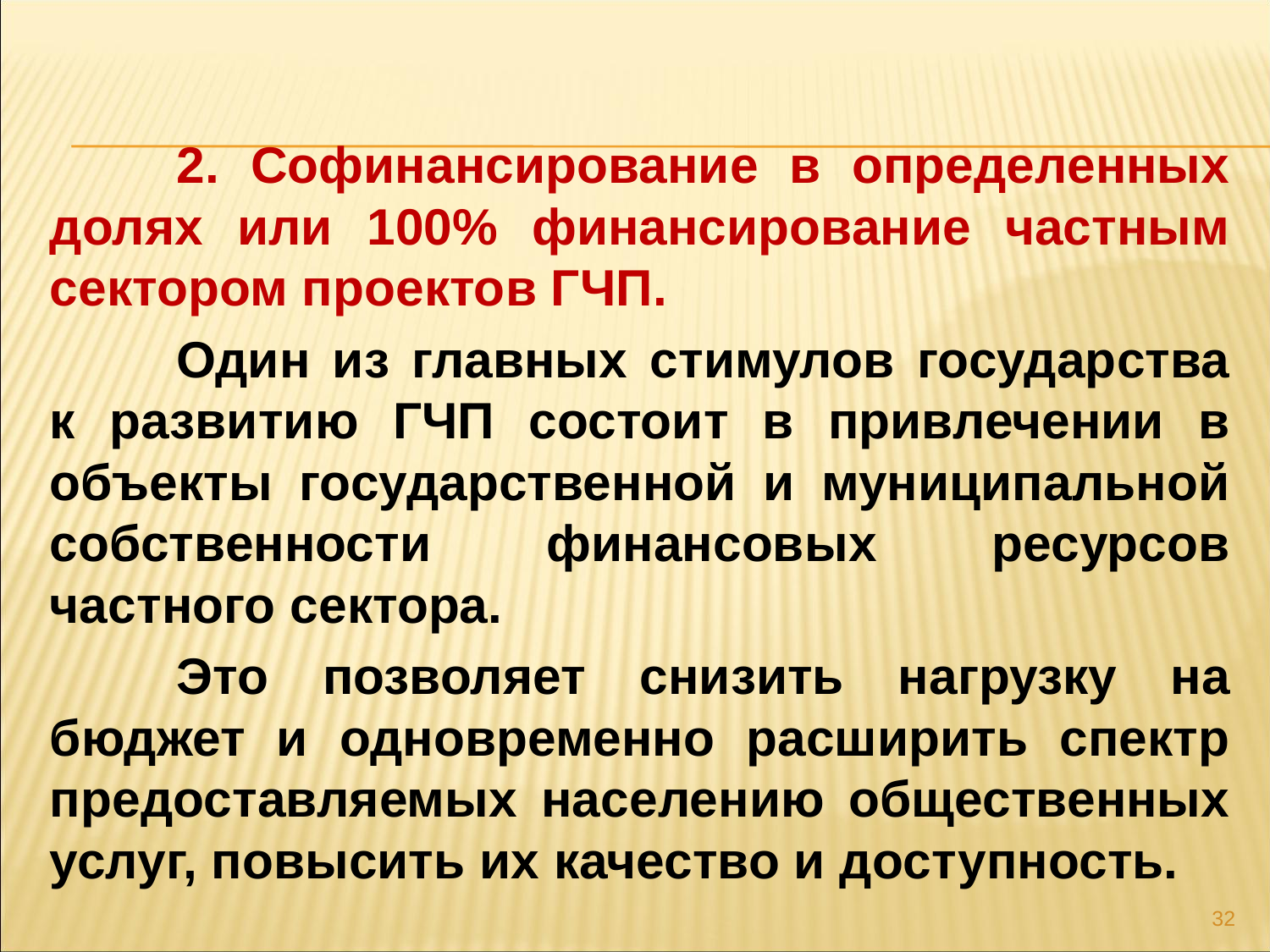

2. Софинансирование в определенных долях или 100% финансирование частным сектором проектов ГЧП.
	Один из главных стимулов государства к развитию ГЧП состоит в привлечении в объекты государственной и муниципальной собственности финансовых ресурсов частного сектора.
	Это позволяет снизить нагрузку на бюджет и одновременно расширить спектр предоставляемых населению общественных услуг, повысить их качество и доступность.

32